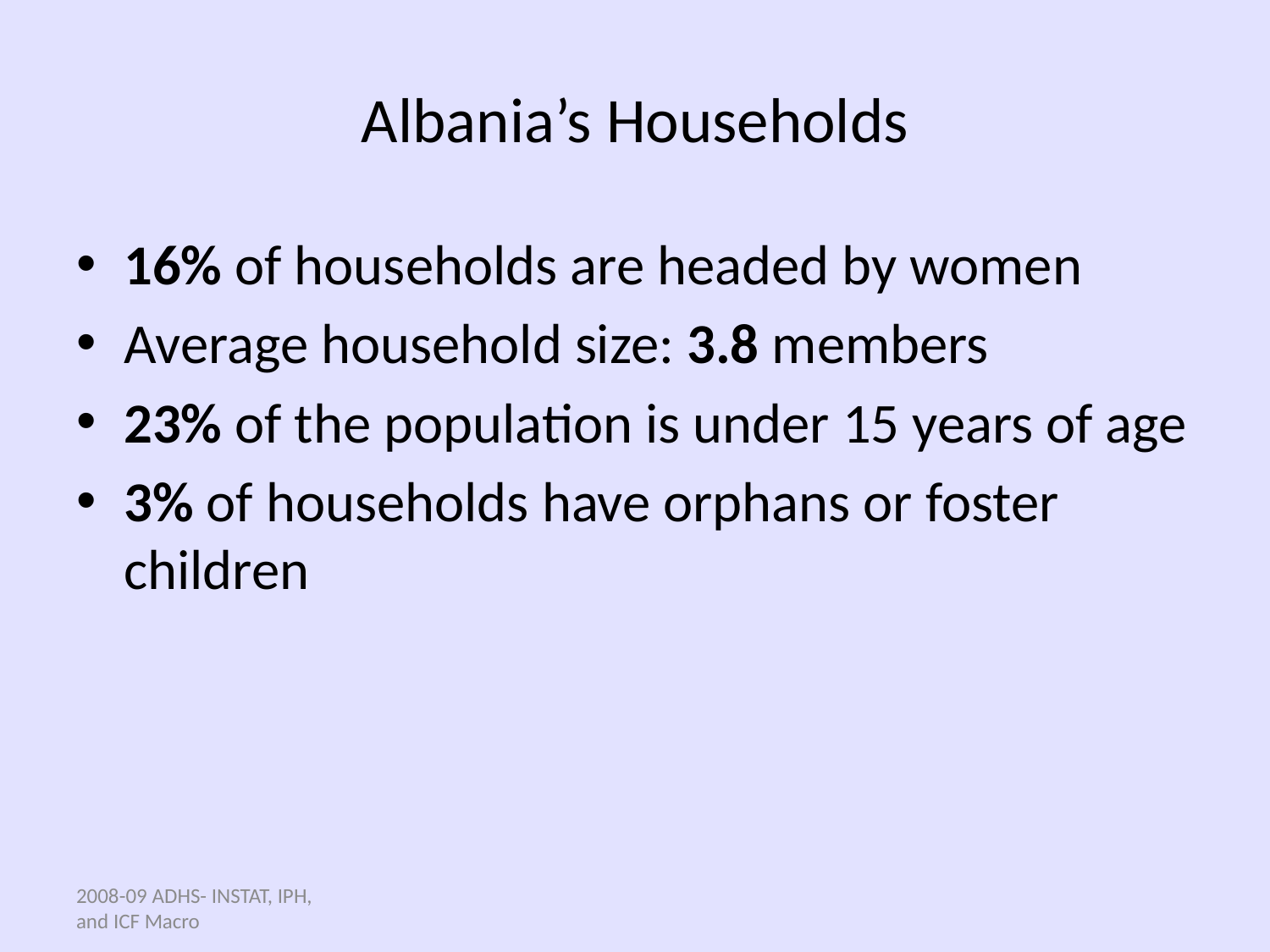

# Albania’s Households
16% of households are headed by women
Average household size: 3.8 members
23% of the population is under 15 years of age
3% of households have orphans or foster children
2008-09 ADHS- INSTAT, IPH, and ICF Macro